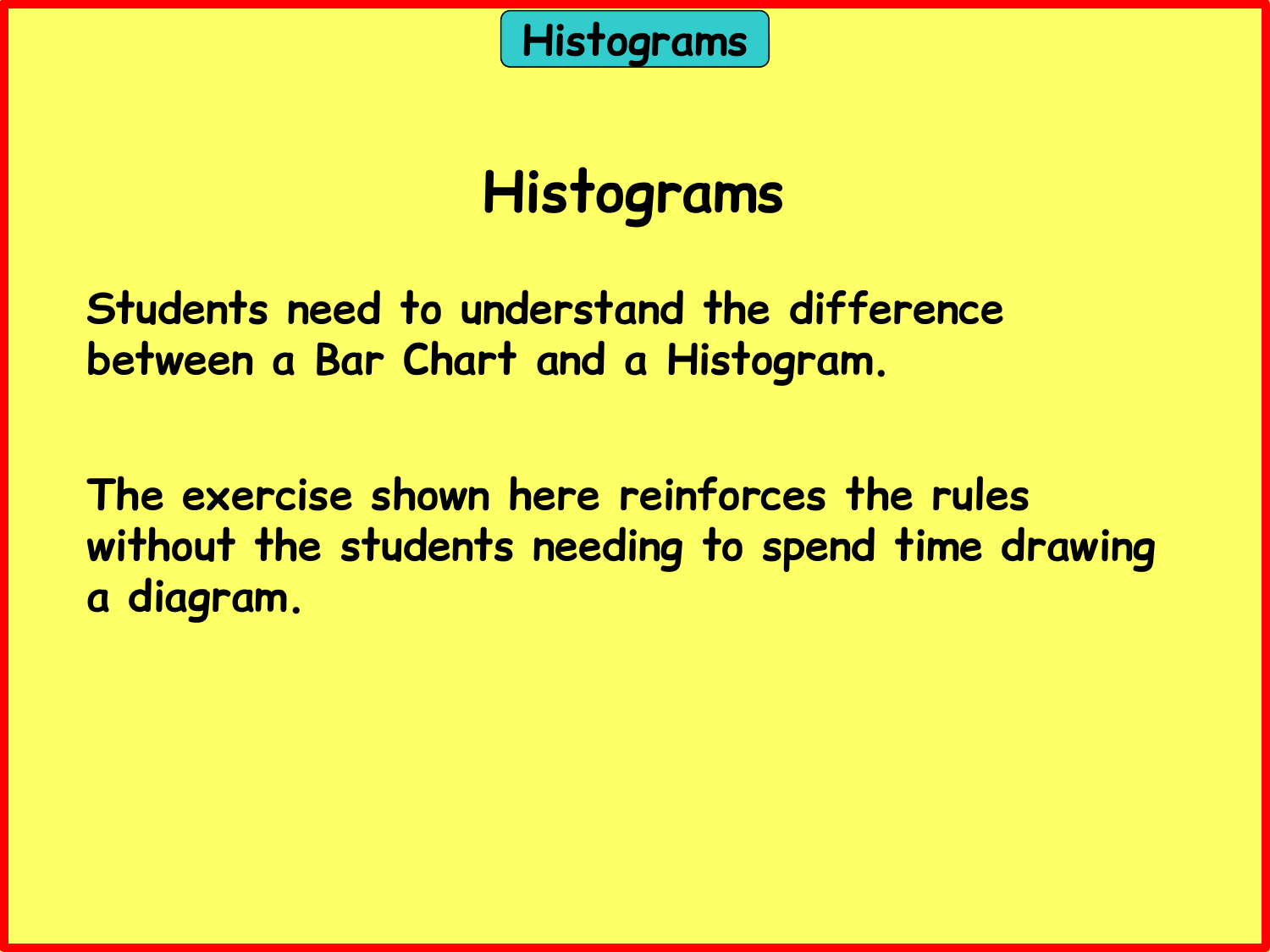

Histograms

Histograms
Students need to understand the difference between a Bar Chart and a Histogram.
The exercise shown here reinforces the rules without the students needing to spend time drawing a diagram.